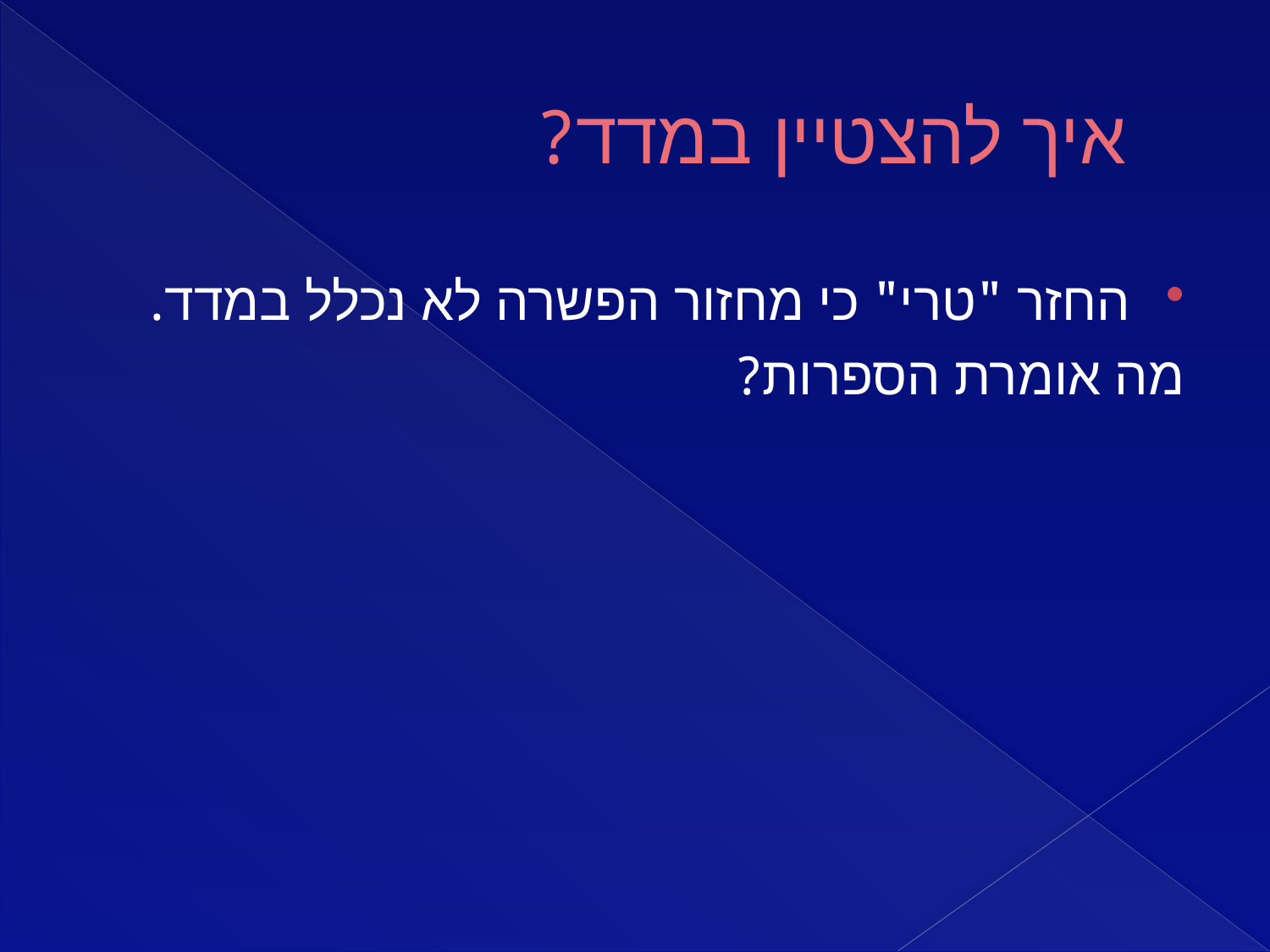

# איך להצטיין במדד?
החזר "טרי" כי מחזור הפשרה לא נכלל במדד.
מה אומרת הספרות?